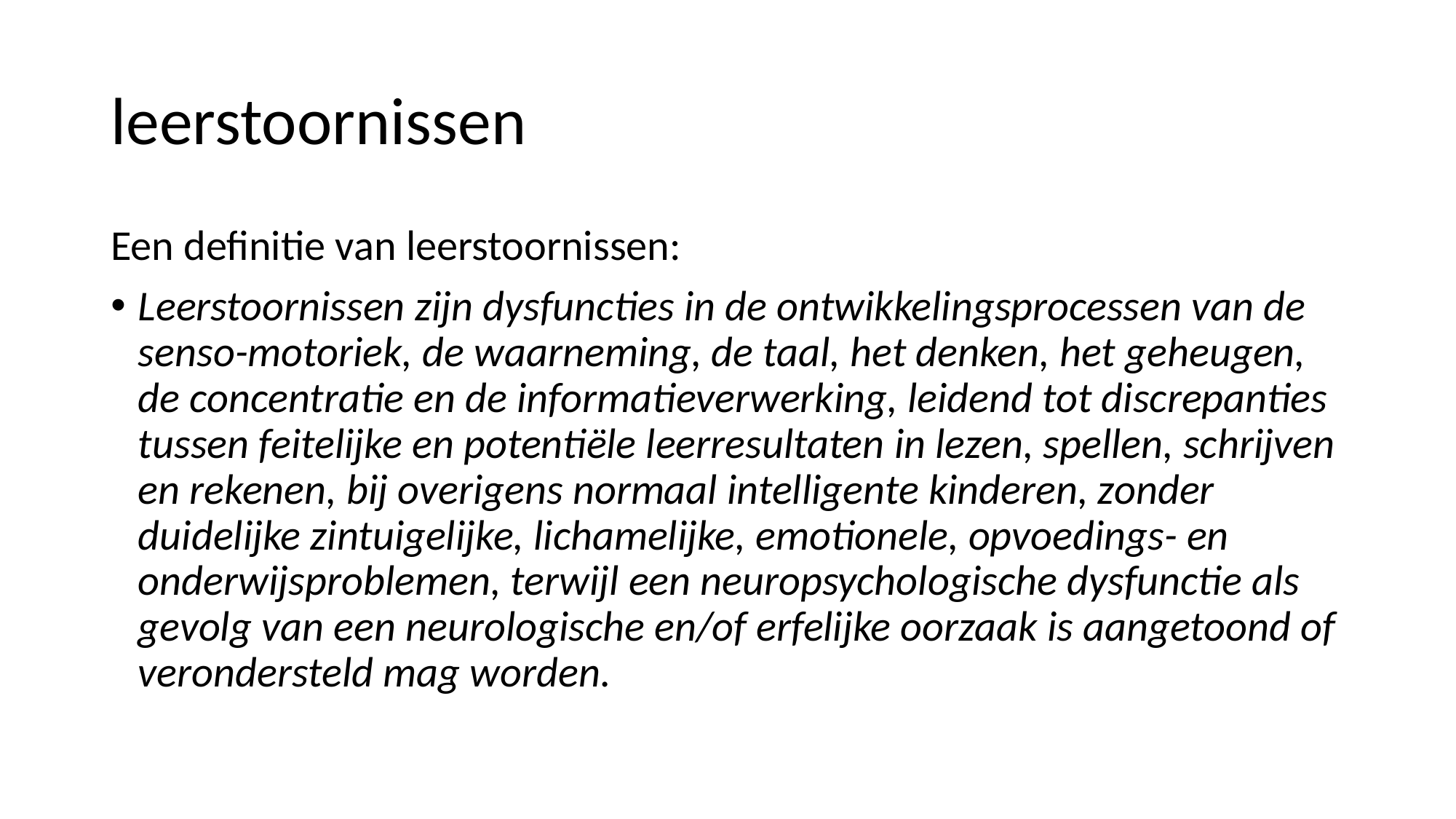

# leerstoornissen
Een definitie van leerstoornissen:
Leerstoornissen zijn dysfuncties in de ontwikkelingsprocessen van de senso-motoriek, de waarneming, de taal, het denken, het geheugen, de concentratie en de informatieverwerking, leidend tot discrepanties tussen feitelijke en potentiële leerresultaten in lezen, spellen, schrijven en rekenen, bij overigens normaal intelligente kinderen, zonder duidelijke zintuigelijke, lichamelijke, emotionele, opvoedings- en onderwijsproblemen, terwijl een neuropsychologische dysfunctie als gevolg van een neurologische en/of erfelijke oorzaak is aangetoond of verondersteld mag worden.